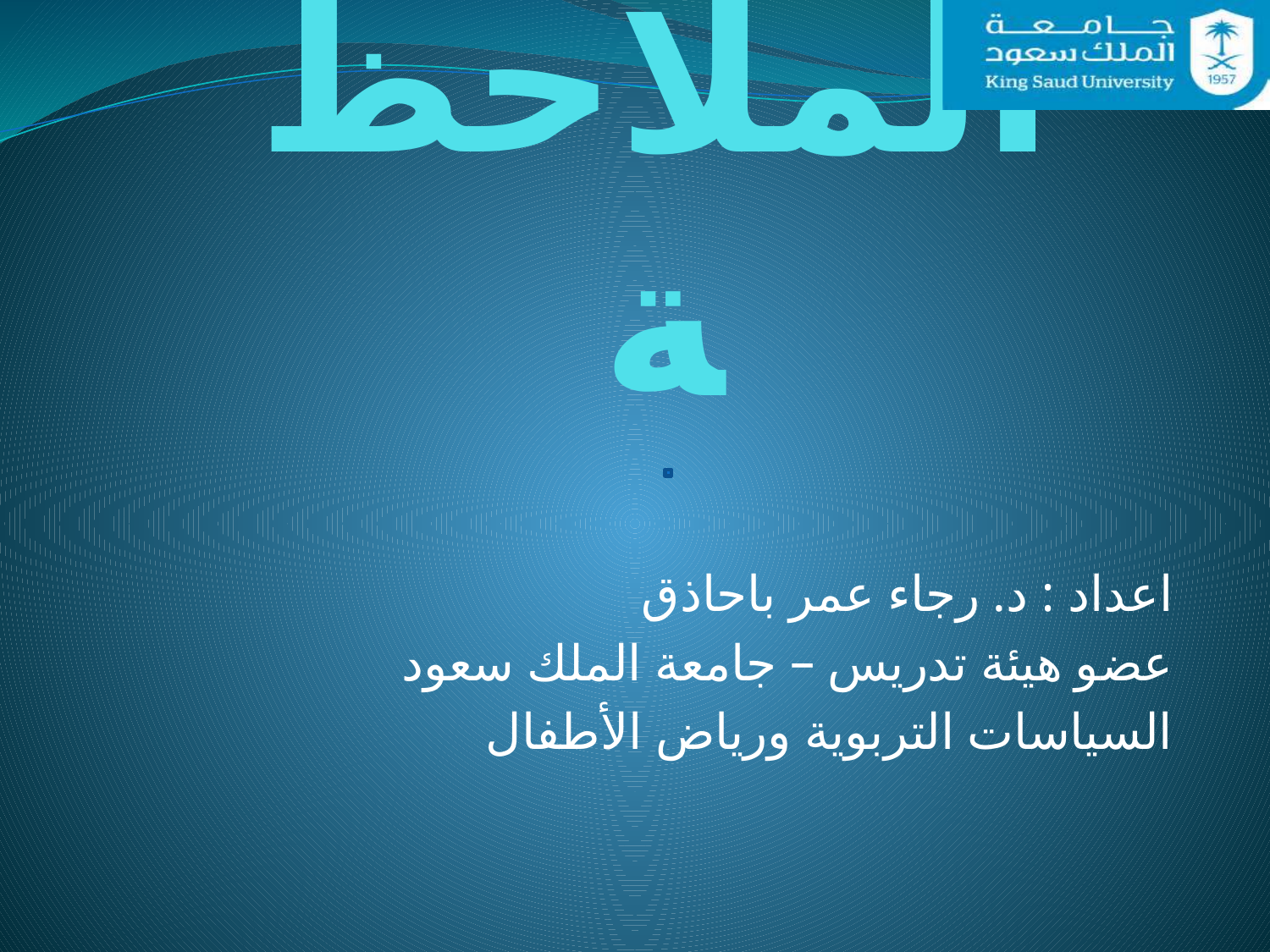

# فن الملاحظة

اعداد : د. رجاء عمر باحاذق
عضو هيئة تدريس – جامعة الملك سعود
السياسات التربوية ورياض الأطفال